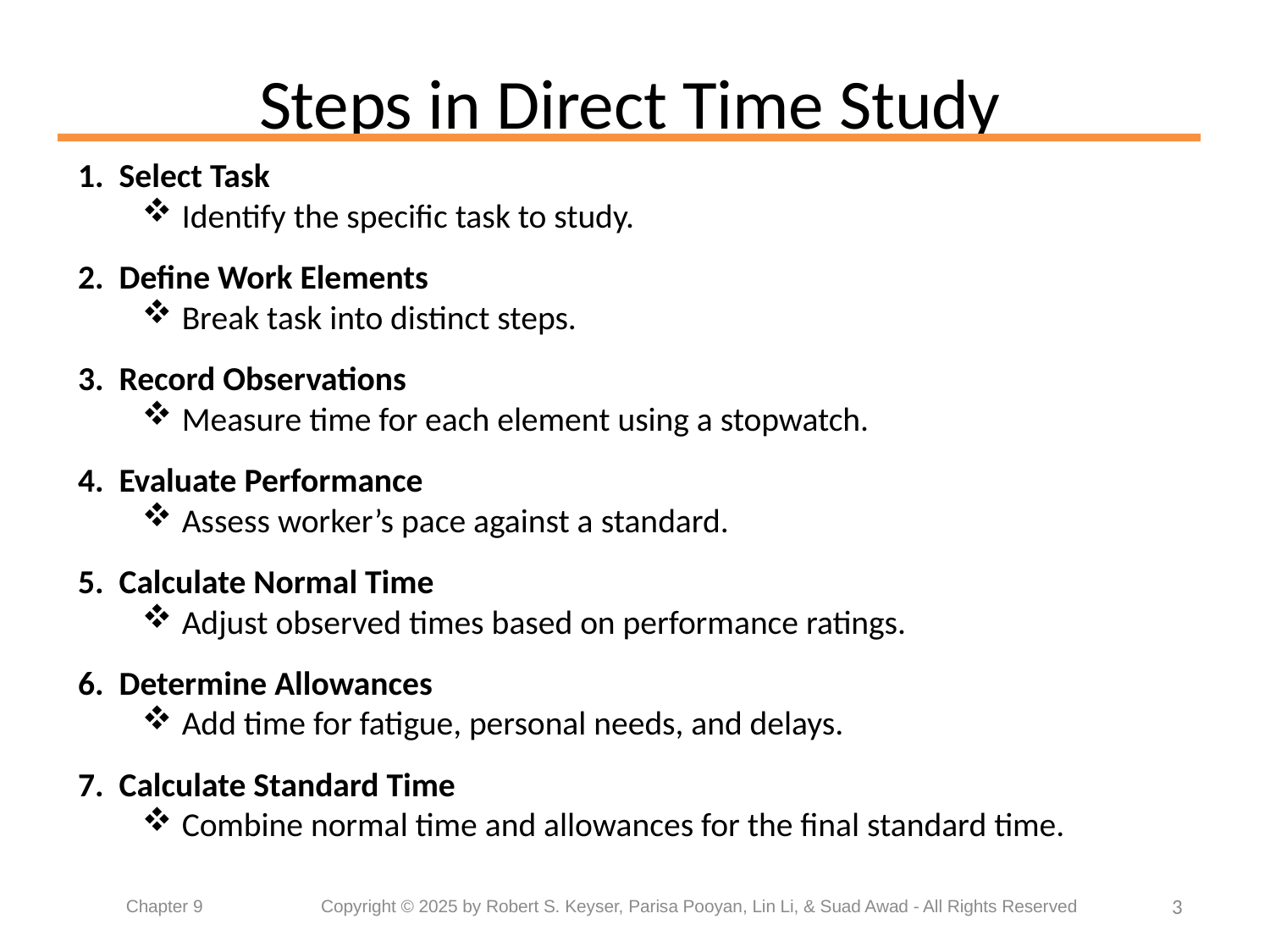

# Steps in Direct Time Study

Select Task
Identify the specific task to study.
Define Work Elements
Break task into distinct steps.
Record Observations
Measure time for each element using a stopwatch.
Evaluate Performance
Assess worker’s pace against a standard.
Calculate Normal Time
Adjust observed times based on performance ratings.
Determine Allowances
Add time for fatigue, personal needs, and delays.
Calculate Standard Time
Combine normal time and allowances for the final standard time.
3
Chapter 9	              Copyright © 2025 by Robert S. Keyser, Parisa Pooyan, Lin Li, & Suad Awad - All Rights Reserved